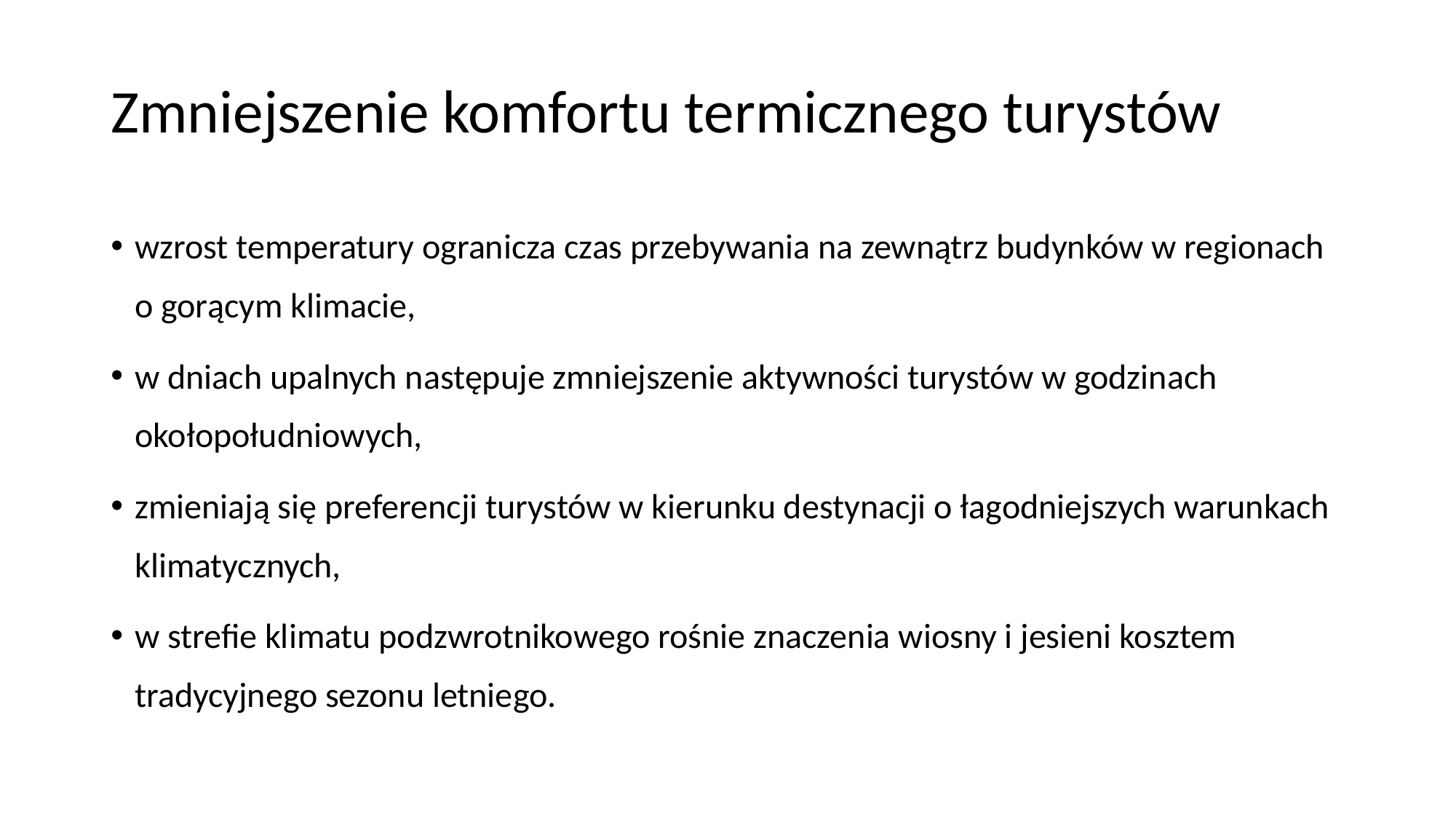

# Zmniejszenie komfortu termicznego turystów
wzrost temperatury ogranicza czas przebywania na zewnątrz budynków w regionach o gorącym klimacie,
w dniach upalnych następuje zmniejszenie aktywności turystów w godzinach okołopołudniowych,
zmieniają się preferencji turystów w kierunku destynacji o łagodniejszych warunkach klimatycznych,
w strefie klimatu podzwrotnikowego rośnie znaczenia wiosny i jesieni kosztem tradycyjnego sezonu letniego.